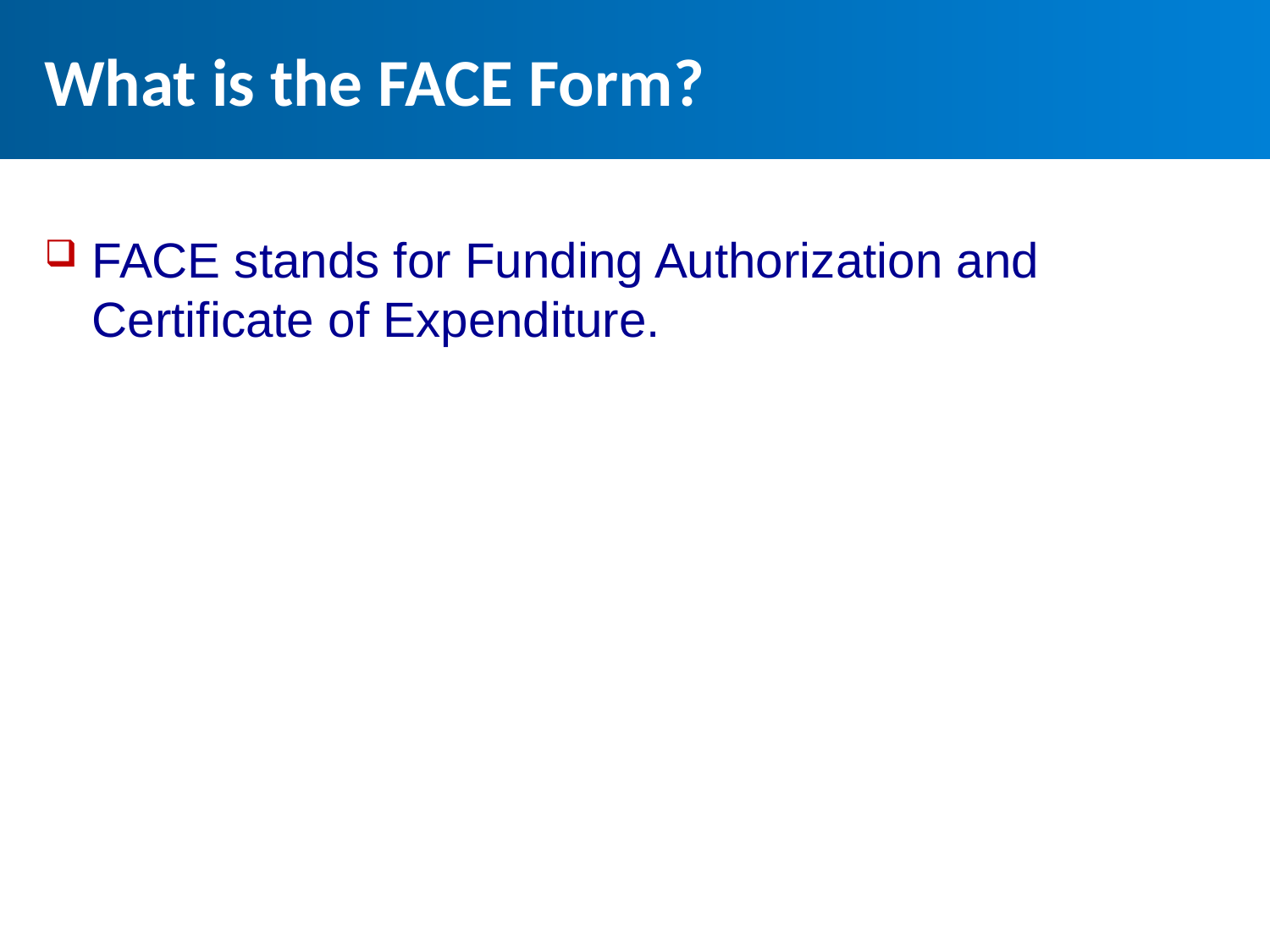

# What is the FACE Form?
FACE stands for Funding Authorization and Certificate of Expenditure.